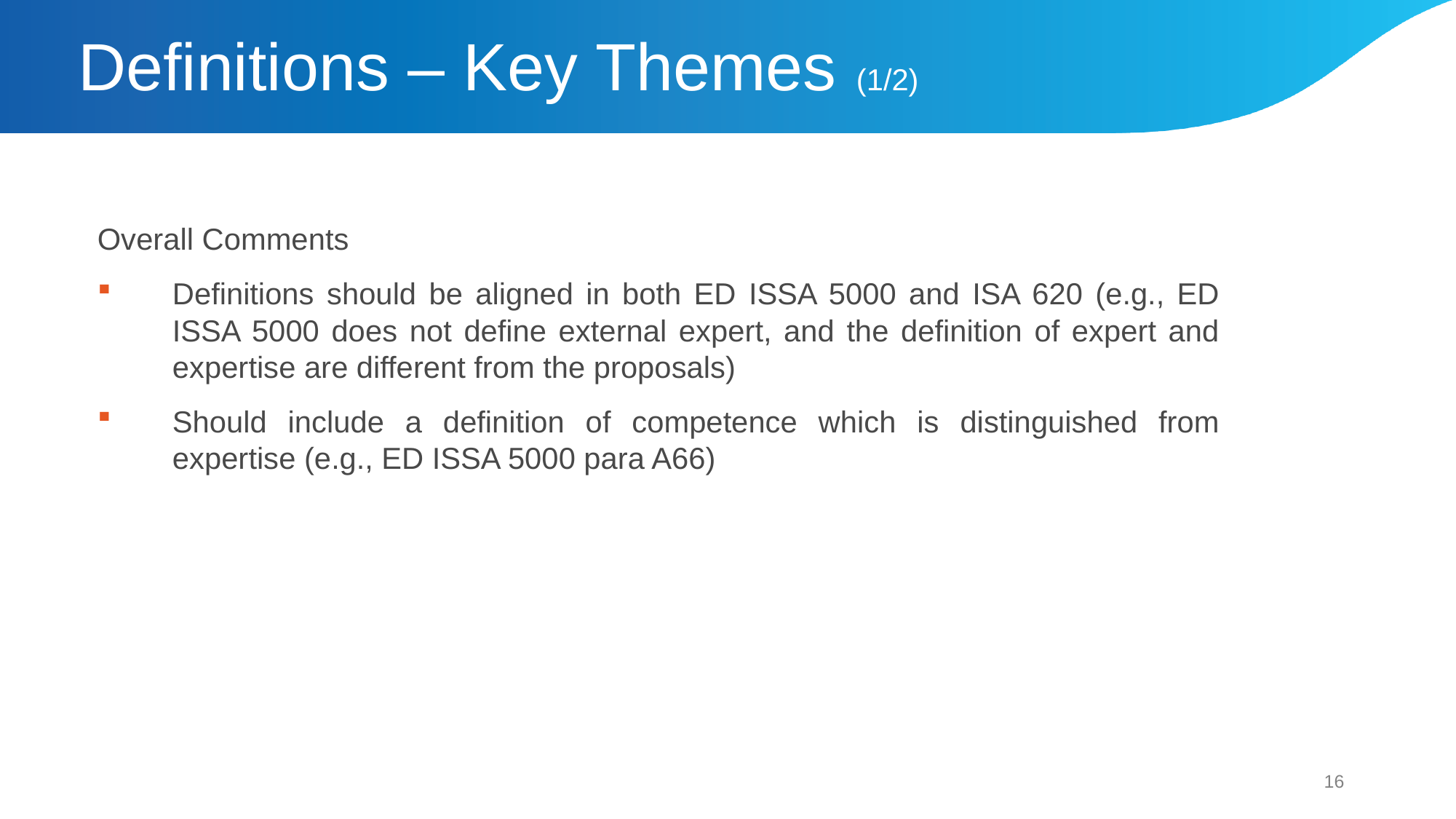

# Definitions – Key Themes (1/2)

Overall Comments
Definitions should be aligned in both ED ISSA 5000 and ISA 620 (e.g., ED ISSA 5000 does not define external expert, and the definition of expert and expertise are different from the proposals)
Should include a definition of competence which is distinguished from expertise (e.g., ED ISSA 5000 para A66)

16